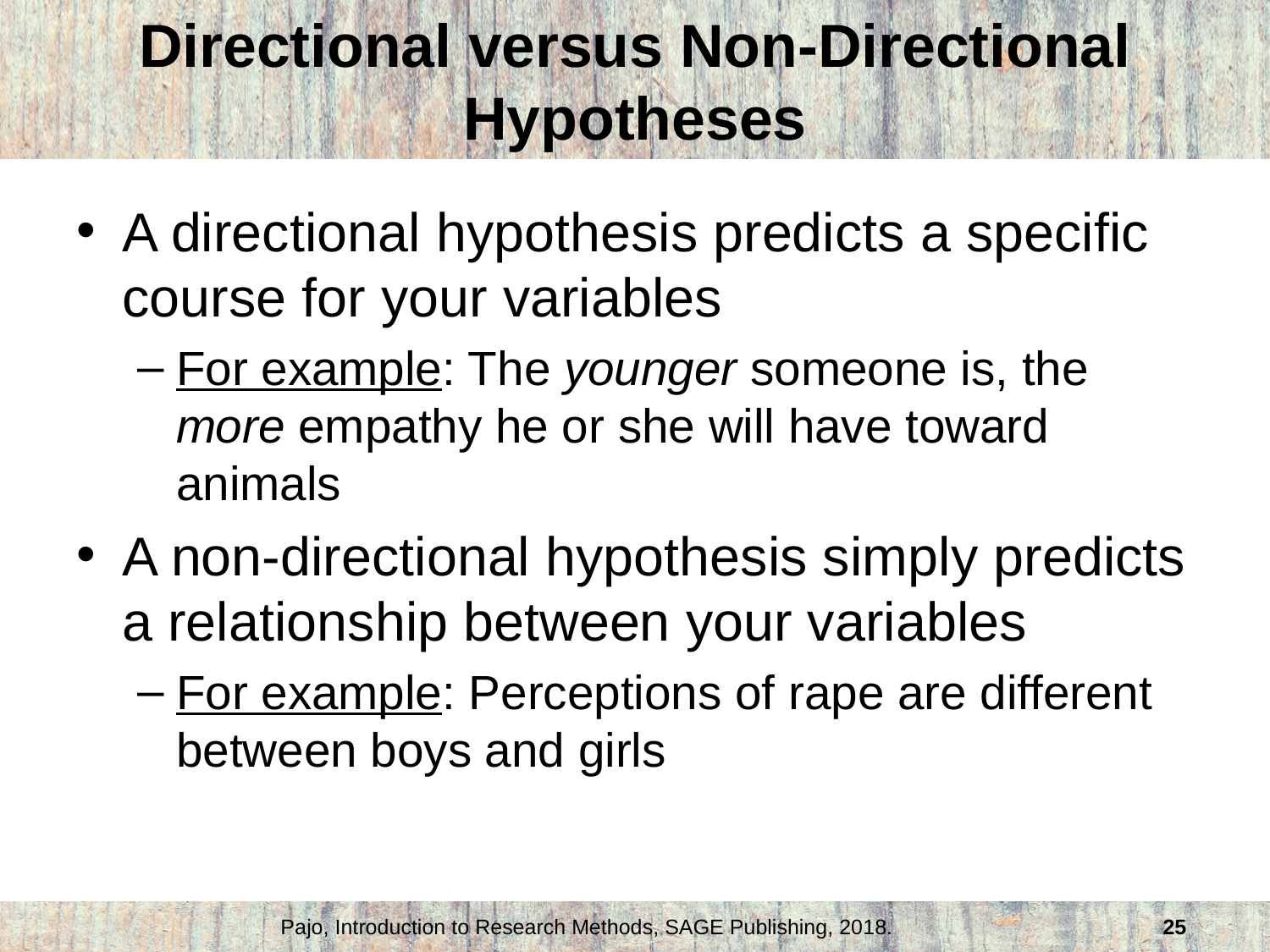

# Directional versus Non-Directional Hypotheses
A directional hypothesis predicts a specific course for your variables
For example: The younger someone is, the more empathy he or she will have toward animals
A non-directional hypothesis simply predicts a relationship between your variables
For example: Perceptions of rape are different between boys and girls

Pajo, Introduction to Research Methods, SAGE Publishing, 2018.
25